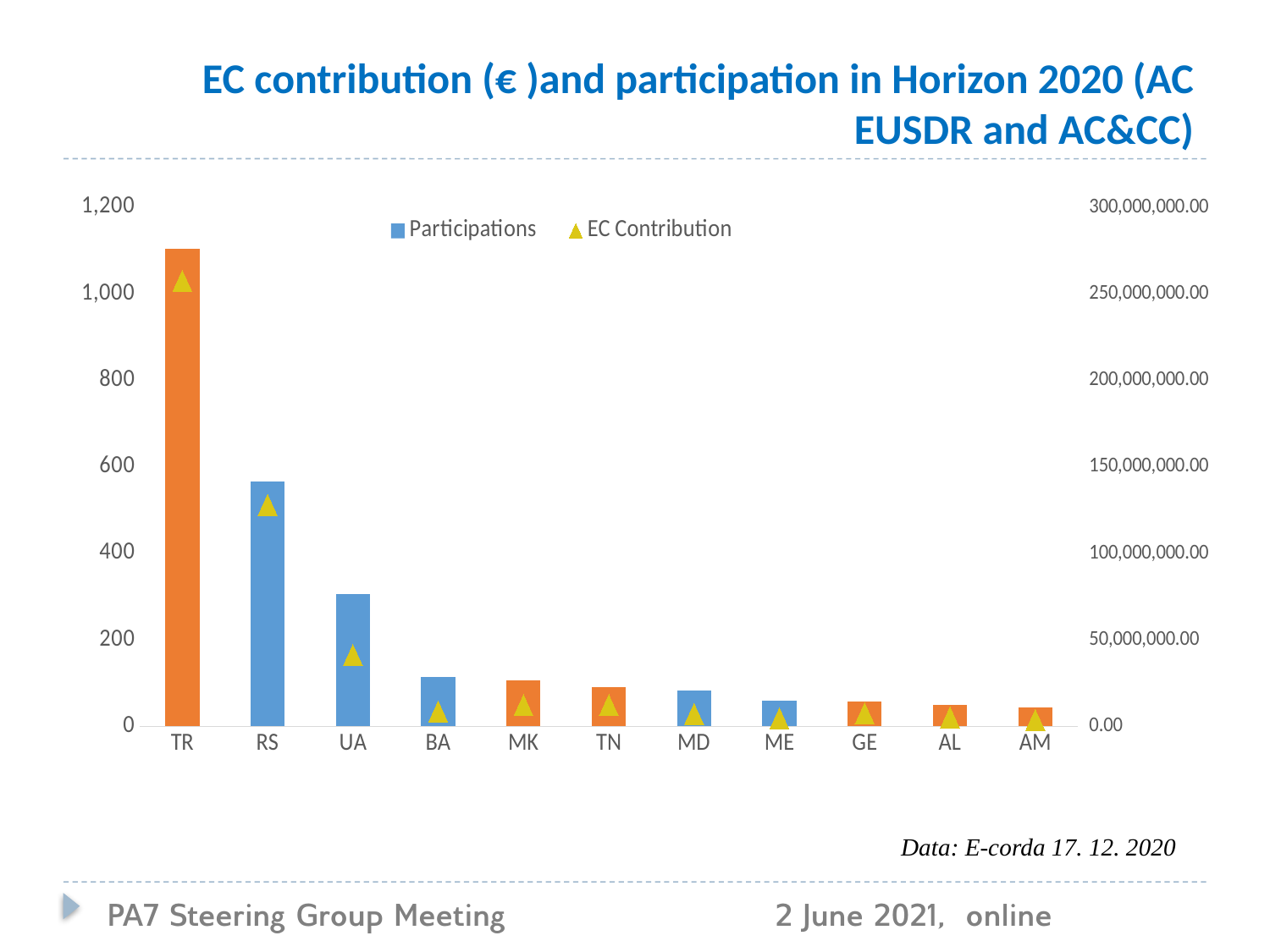

# EC contribution (€ )and participation in Horizon 2020 (AC EUSDR and AC&CC)

### Chart

| Category | Participations | EC Contribution |
|---|---|---|
| TR | 1104.0 | 257360527.61000013 |
| RS | 565.0 | 127886345.60000002 |
| UA | 305.0 | 41147461.59 |
| BA | 114.0 | 8485693.719999999 |
| MK | 106.0 | 12126893.81 |
| TN | 91.0 | 12147807.89 |
| MD | 83.0 | 7108441.580000001 |
| ME | 59.0 | 4493499.35 |
| GE | 58.0 | 7406534.510000001 |
| AL | 50.0 | 5044686.24 |
| AM | 43.0 | 3634148.5 |
Data: E-corda 17. 12. 2020
PA7 Steering Group Meeting                          2 June 2021,  online